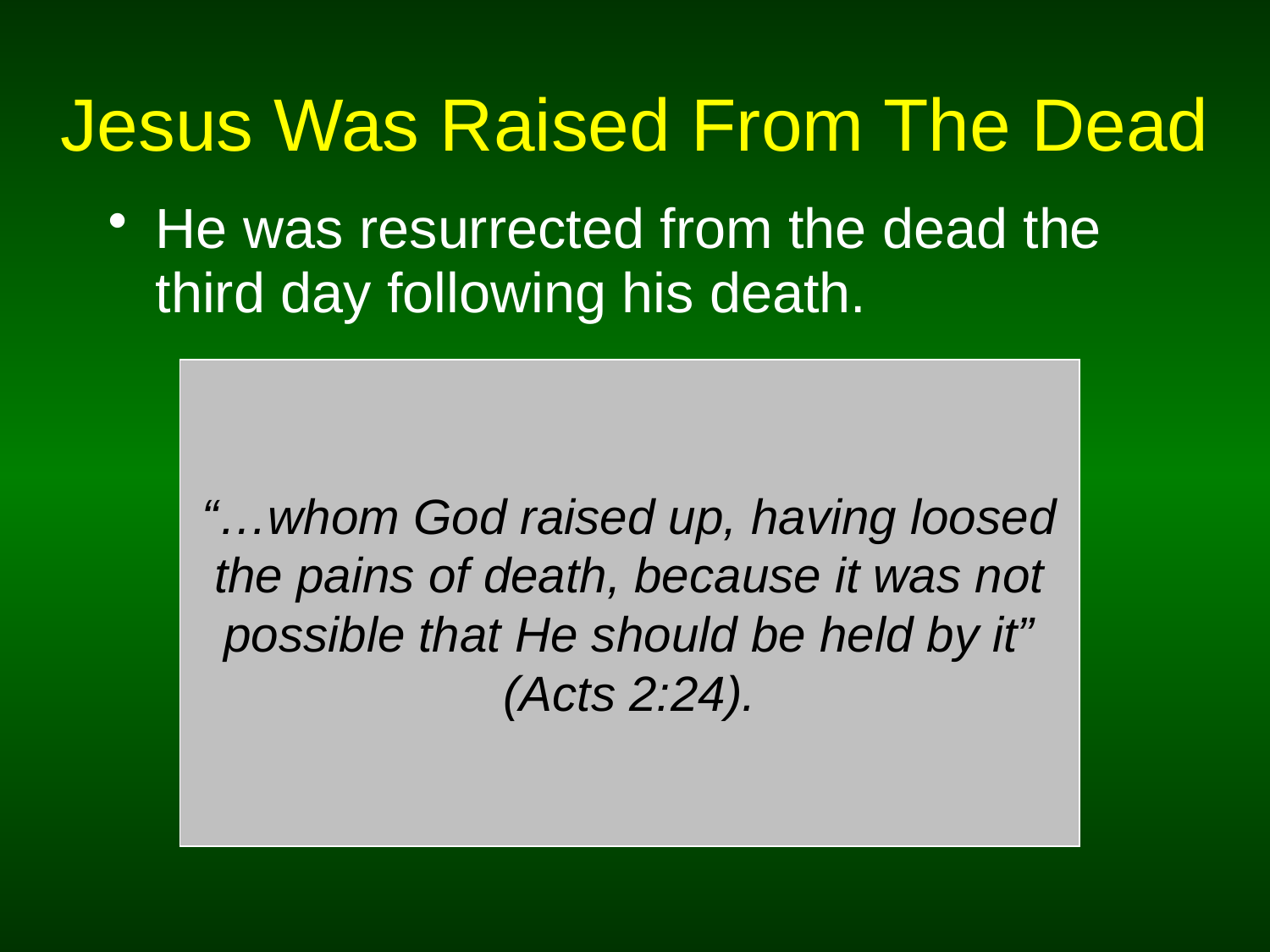

# Jesus Was Raised From The Dead
He was resurrected from the dead the third day following his death.

“…whom God raised up, having loosed the pains of death, because it was not possible that He should be held by it” (Acts 2:24).